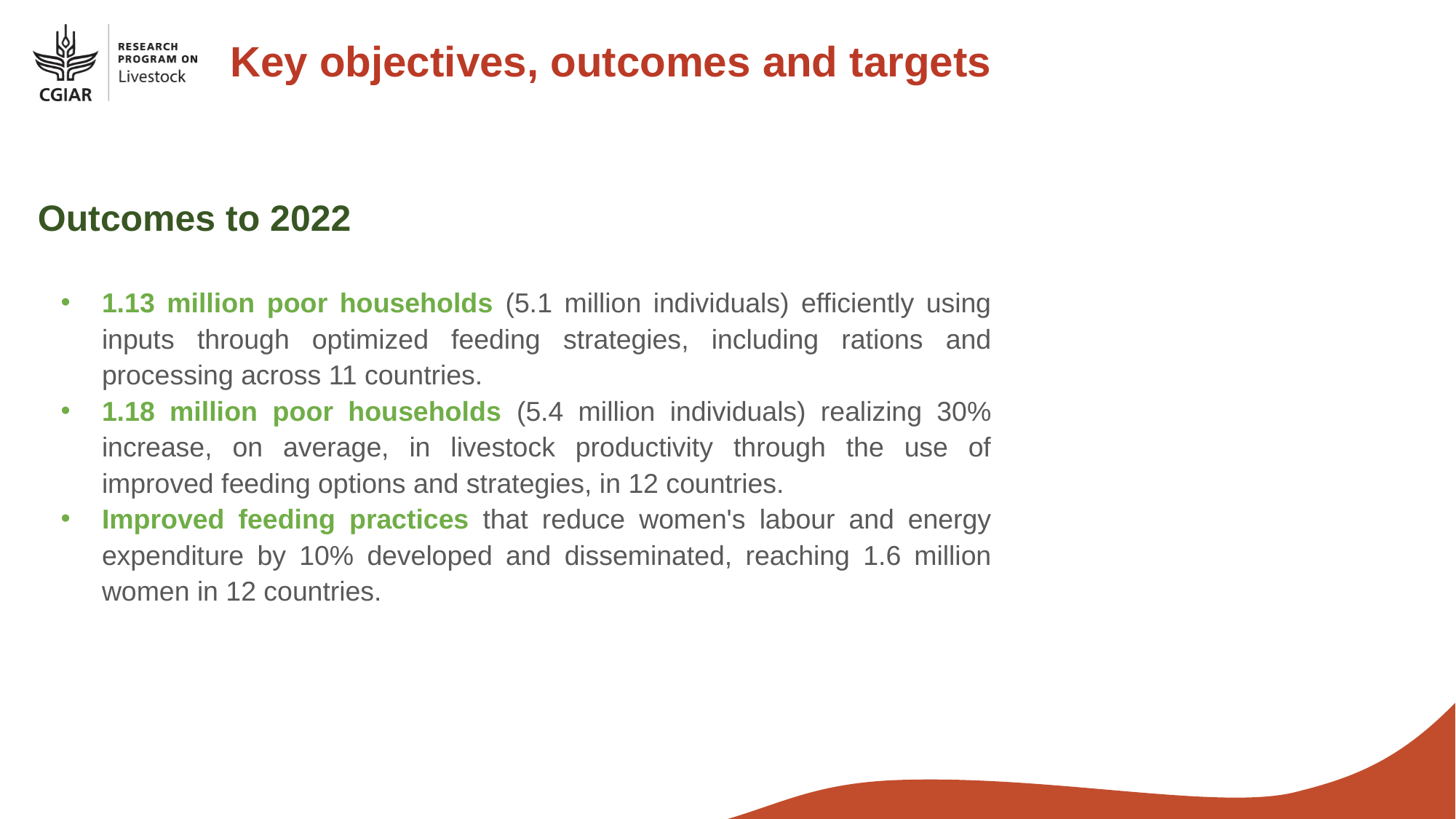

Key objectives, outcomes and targets
Outcomes to 2022
1.13 million poor households (5.1 million individuals) efficiently using inputs through optimized feeding strategies, including rations and processing across 11 countries.
1.18 million poor households (5.4 million individuals) realizing 30% increase, on average, in livestock productivity through the use of improved feeding options and strategies, in 12 countries.
Improved feeding practices that reduce women's labour and energy expenditure by 10% developed and disseminated, reaching 1.6 million women in 12 countries.